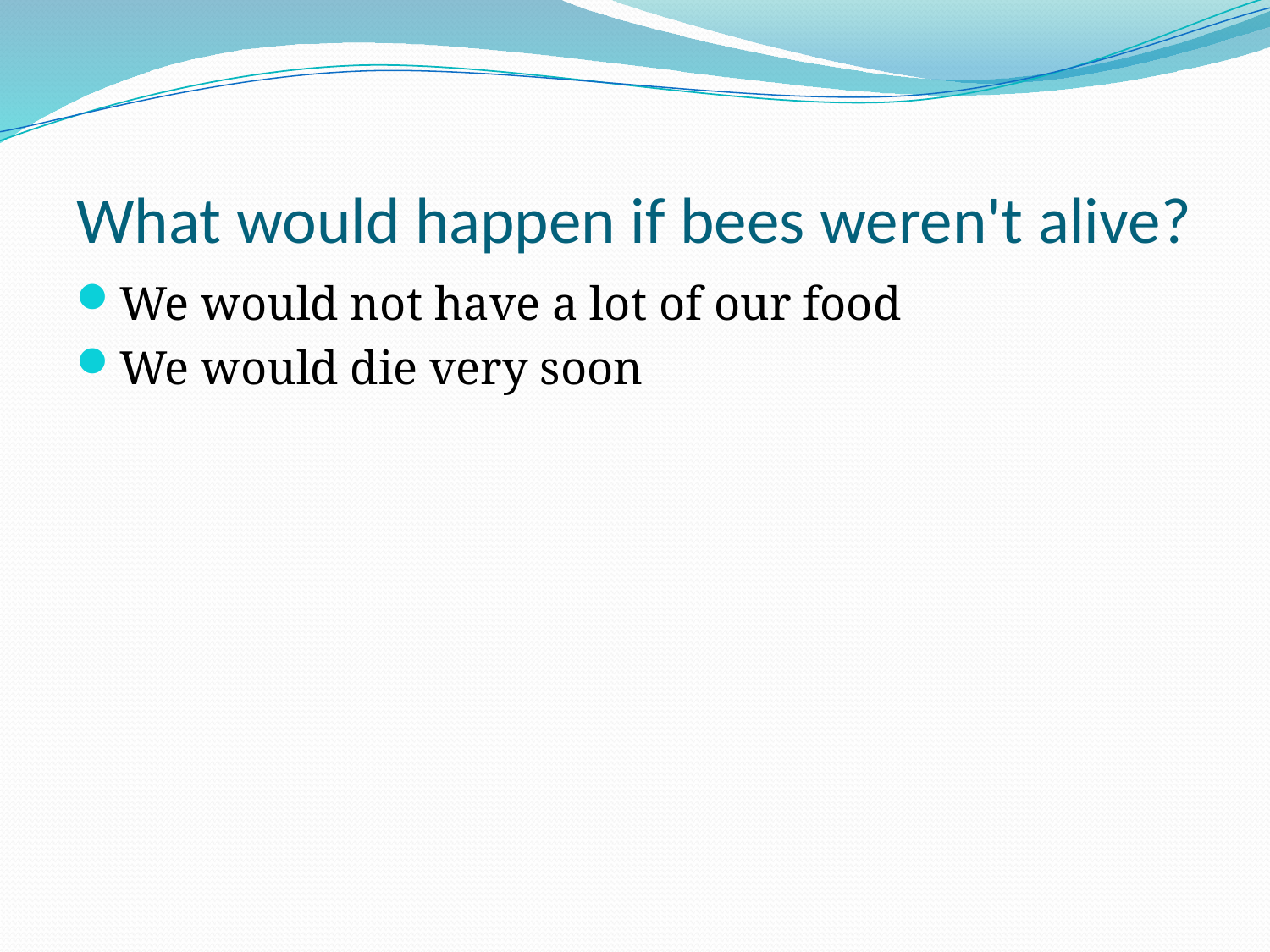

# What would happen if bees weren't alive?
We would not have a lot of our food
We would die very soon